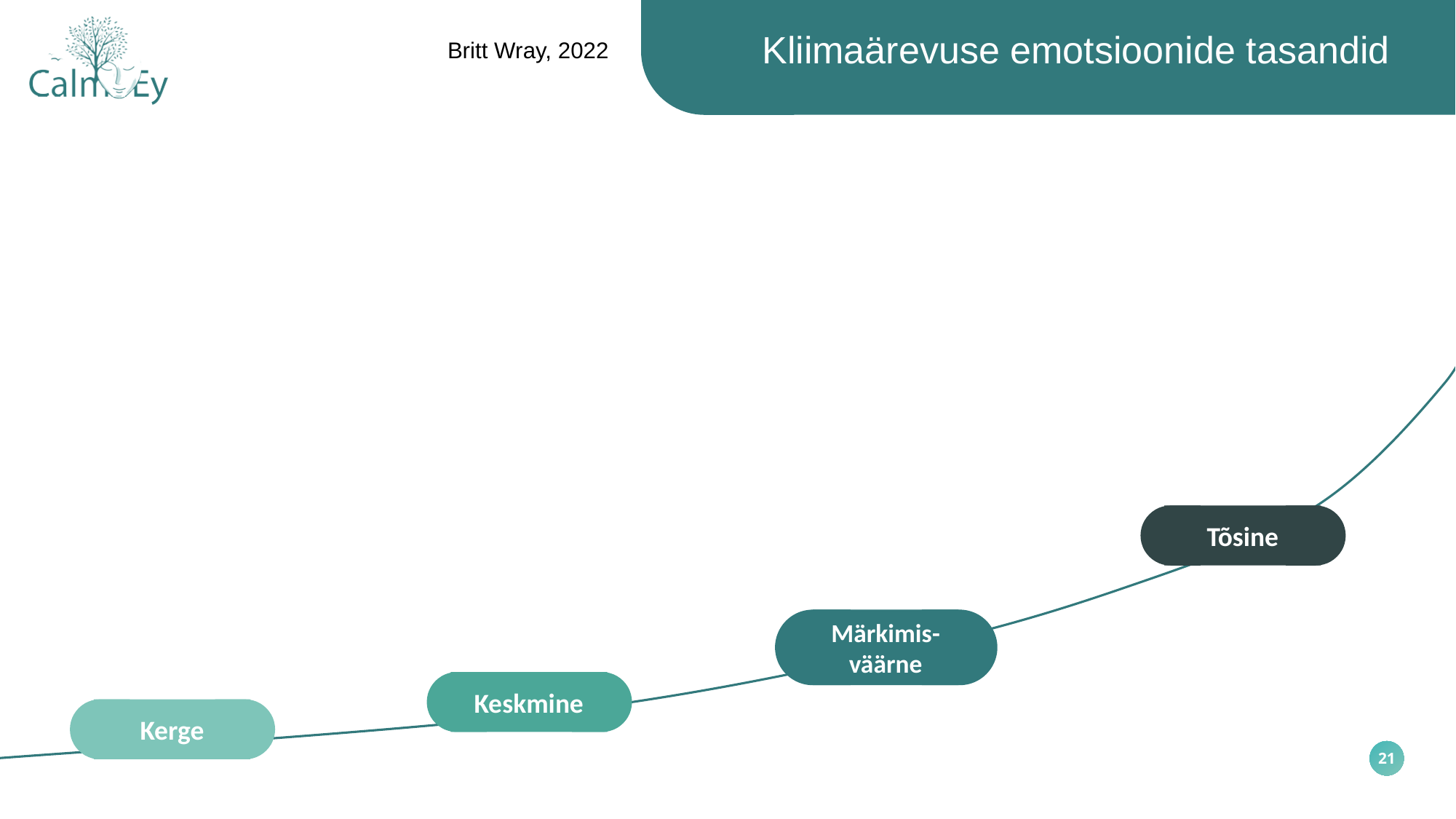

Kliimaärevuse emotsioonide tasandid
Britt Wray, 2022

Tõsine

Märkimis-
väärne

Keskmine

Kerge